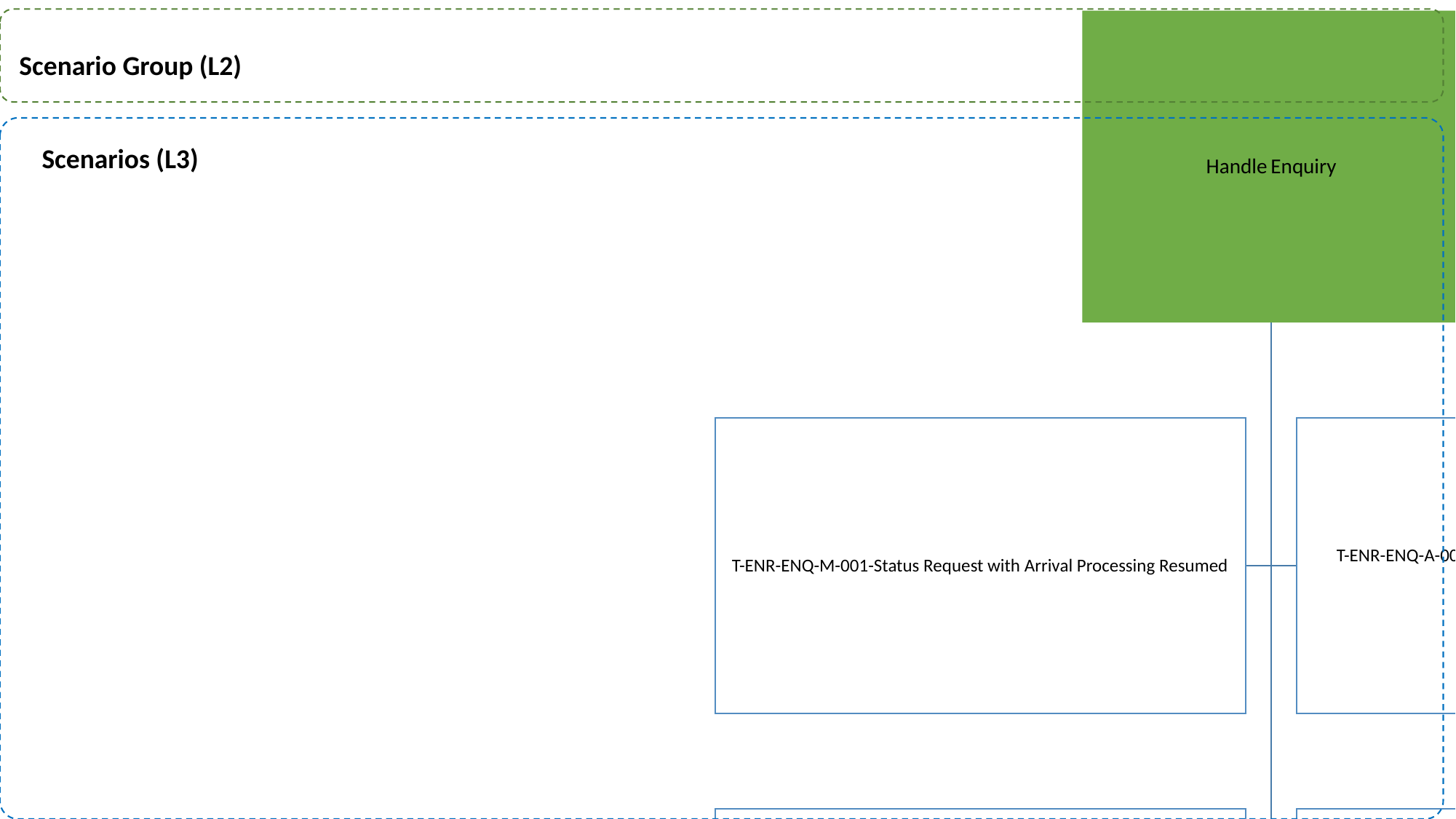

Handle Enquiry
T-ENR-ENQ-M-001-Status Request with Arrival Processing Resumed
T-ENR-ENQ-A-002-Sufficient information–Enquiry with arrival processing resumed
T-ENR-ENQ-A-003-Sufficient information–Enquiry response with “Return Copy”
T-ENR-ENQ-A-004-Sufficient information–Enquiry with duplicate movement
T-ENR-ENQ-A-005-Sufficient information–Enquiry with movement unknown at Destination–Holder of the transit procedure contacted
T-ENR-ENQ-A-006-Insufficient information–Alternative proof and movement closed
T-ENR-ENQ-A-007-Insufficient information–Movement closed–Enquiry cancelled
T-ENR-ENQ-A-008-Insufficient information–Enquiry started–Recovery started
T-ENR-ENQ-A-009-Insufficient information–Holder of the transit procedure provides negative response
T-ENR-ENQ-A-010-Enquiry in the case of suspected fraud
T-ENR-ENQ-A-011-Cancellation of enquiry request
T-ENR-ENQ-A-012-Exchange of additional information
Scenario Group (L2)

Scenarios (L3)